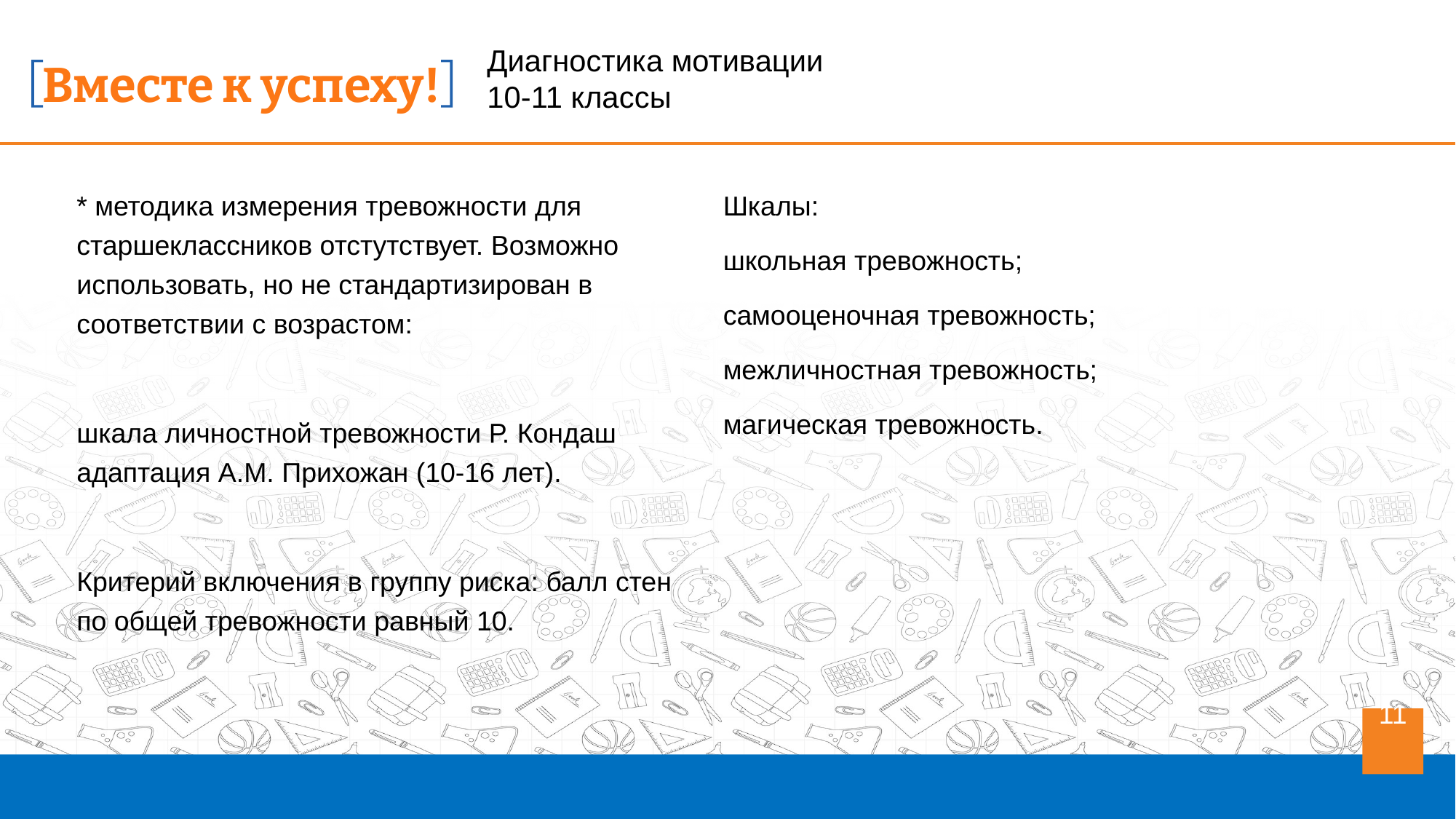

Диагностика мотивации
10-11 классы
* методика измерения тревожности для старшеклассников отстутствует. Возможно использовать, но не стандартизирован в соответствии с возрастом:

шкала личностной тревожности Р. Кондаш  адаптация А.М. Прихожан (10-16 лет).

Критерий включения в группу риска: балл стен по общей тревожности равный 10.
Шкалы:
школьная тревожность;
самооценочная тревожность;
межличностная тревожность;
магическая тревожность.